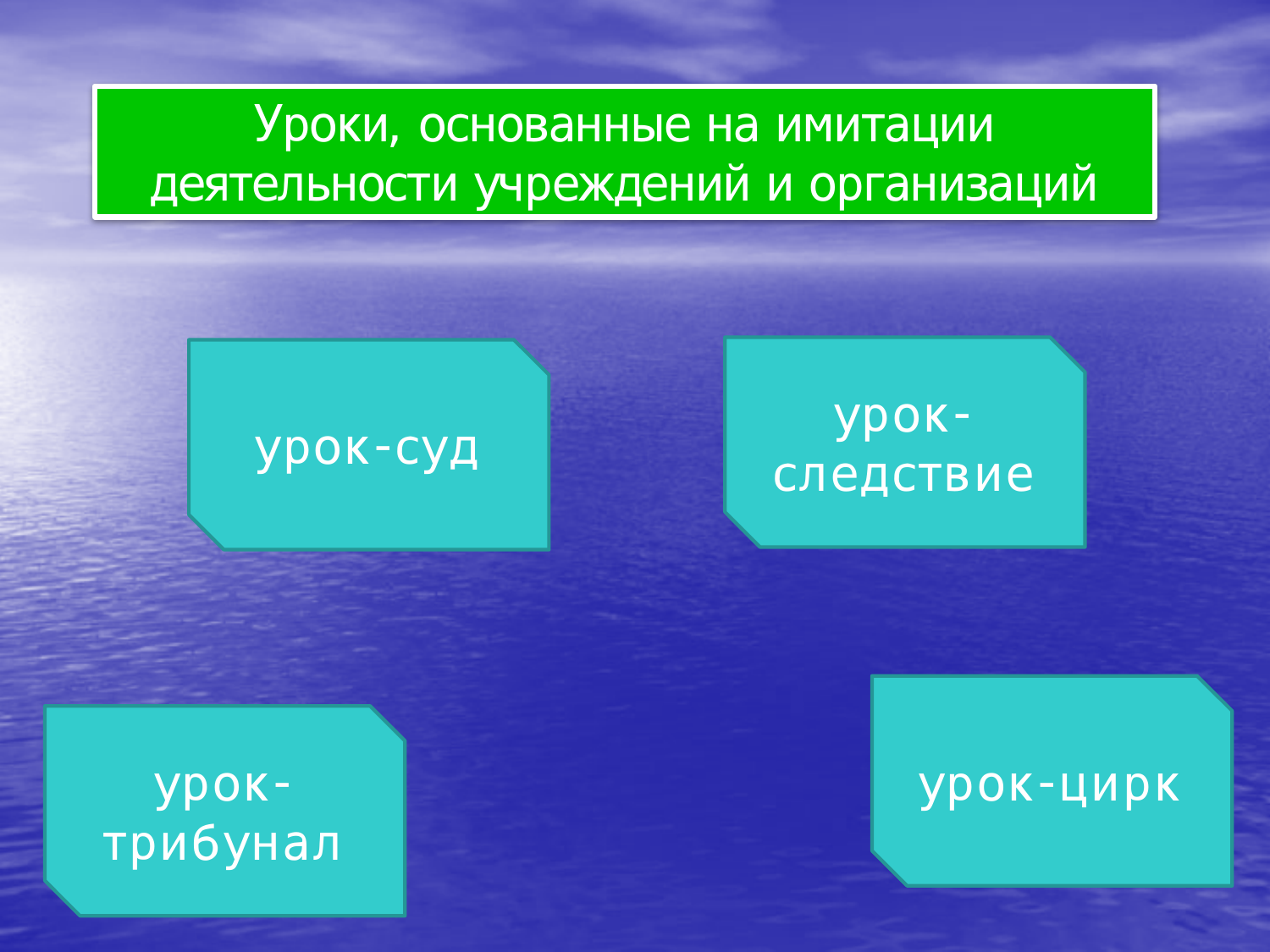

Уроки, основанные на имитации деятельности учреждений и организаций
урок-следствие
урок-суд
урок-цирк
урок-трибунал